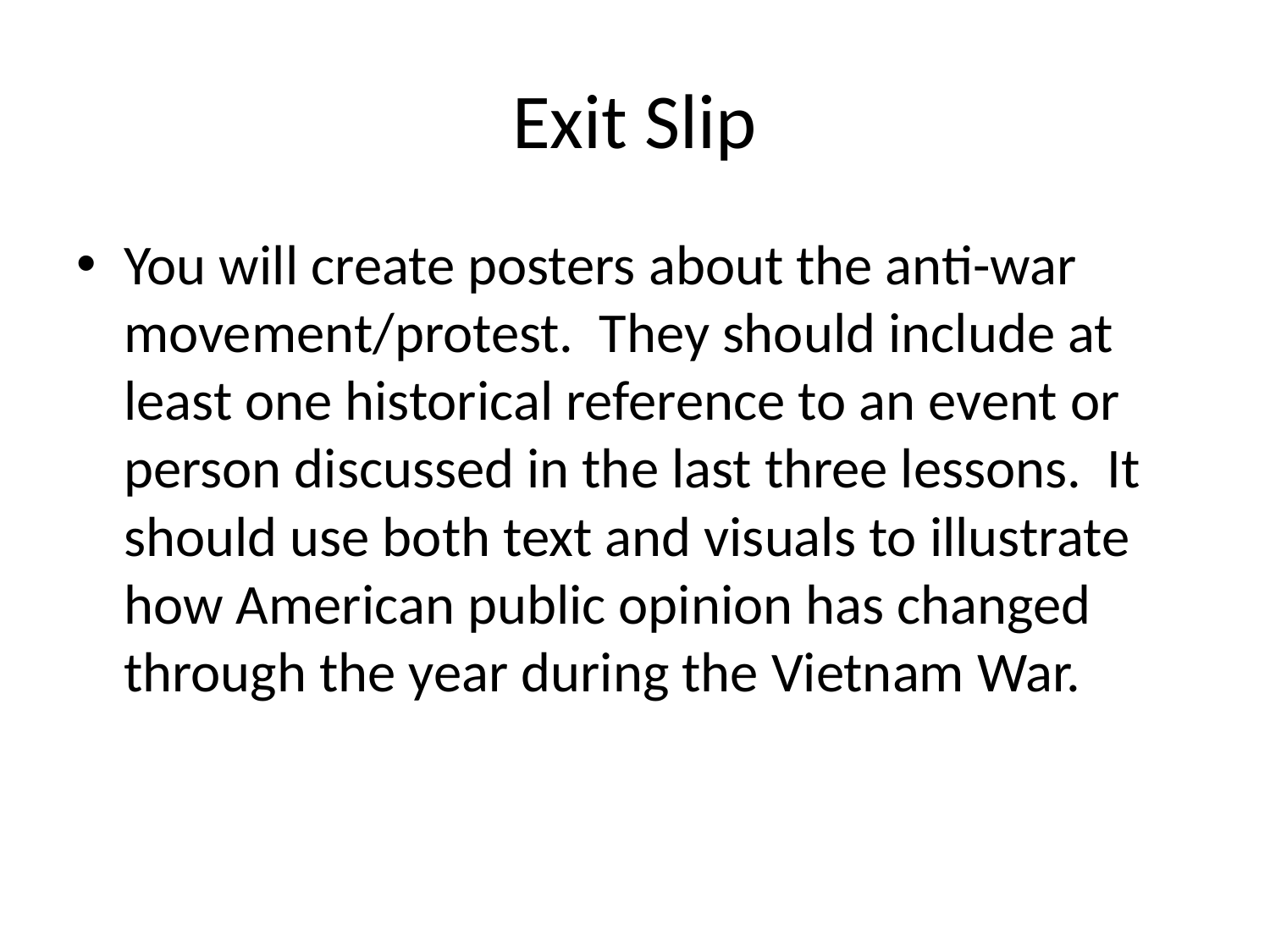

# Exit Slip
You will create posters about the anti-war movement/protest.  They should include at least one historical reference to an event or person discussed in the last three lessons.  It should use both text and visuals to illustrate how American public opinion has changed through the year during the Vietnam War.